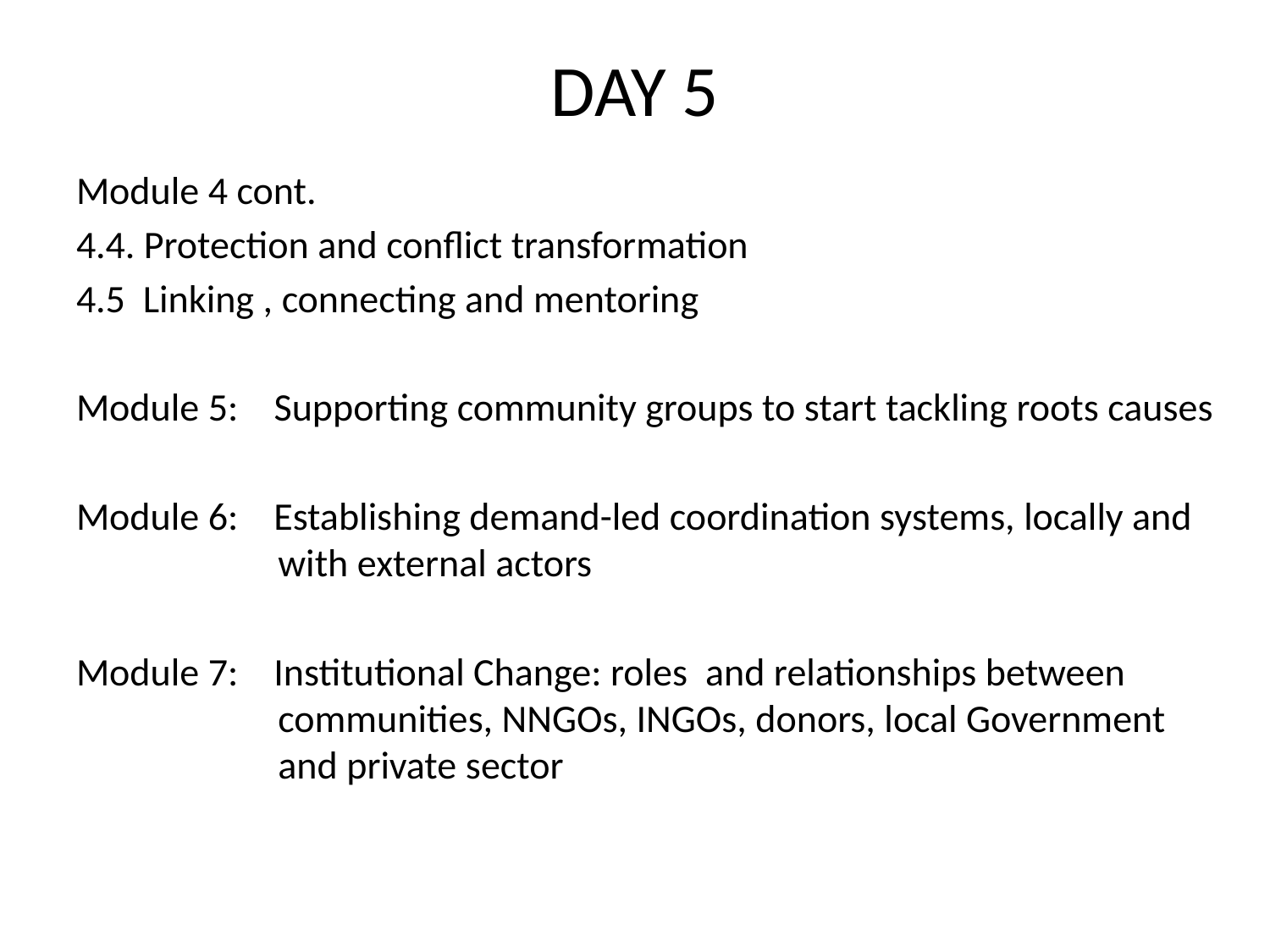

# DAY 5
Module 4 cont.
4.4. Protection and conflict transformation
4.5  Linking , connecting and mentoring

Module 5:    Supporting community groups to start tackling roots causes

Module 6:    Establishing demand-led coordination systems, locally and with external actors

Module 7:    Institutional Change: roles  and relationships between communities, NNGOs, INGOs, donors, local Government and private sector